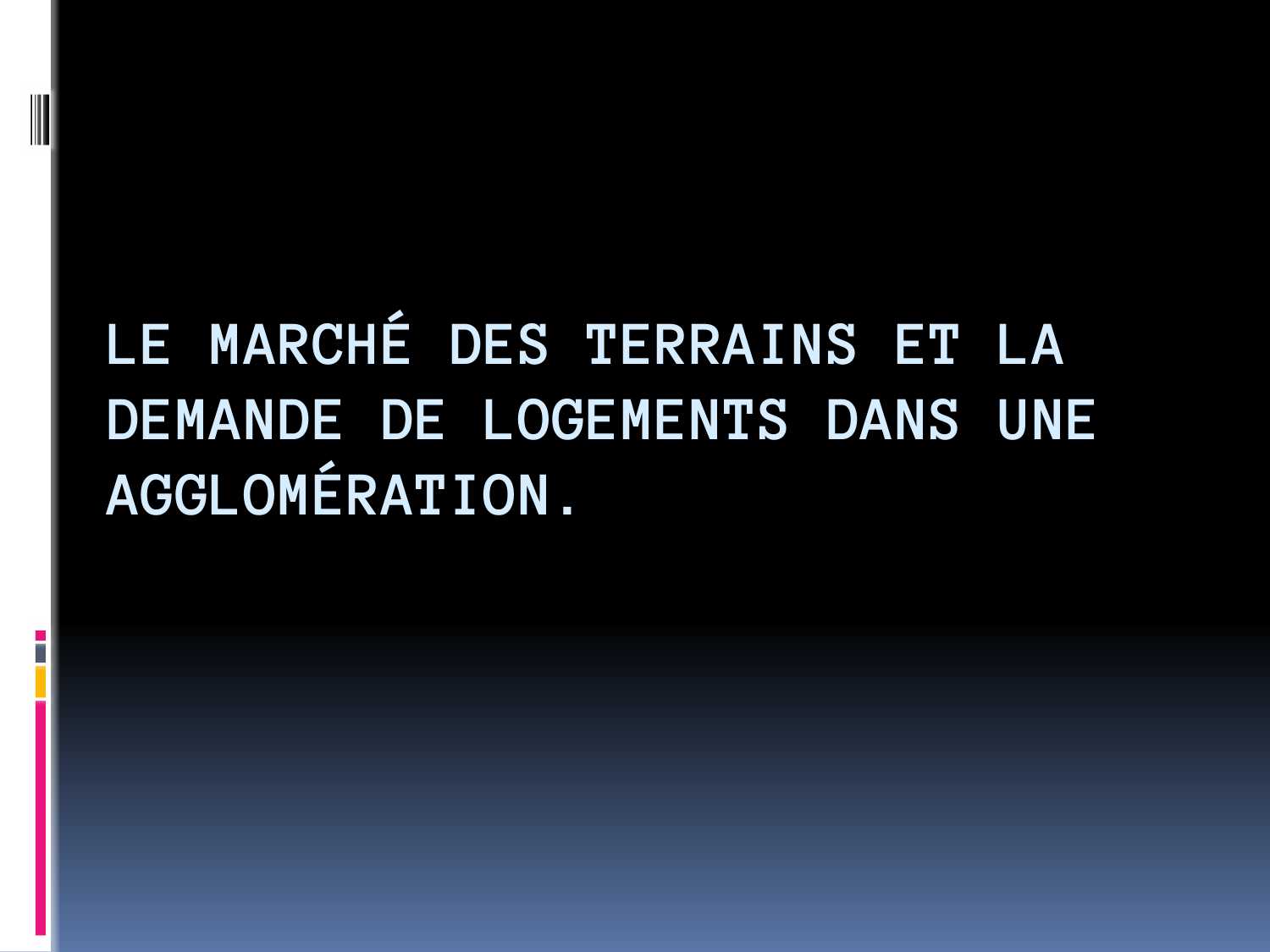

# Le marché des terrains et la demande de logements dans une agglomération.